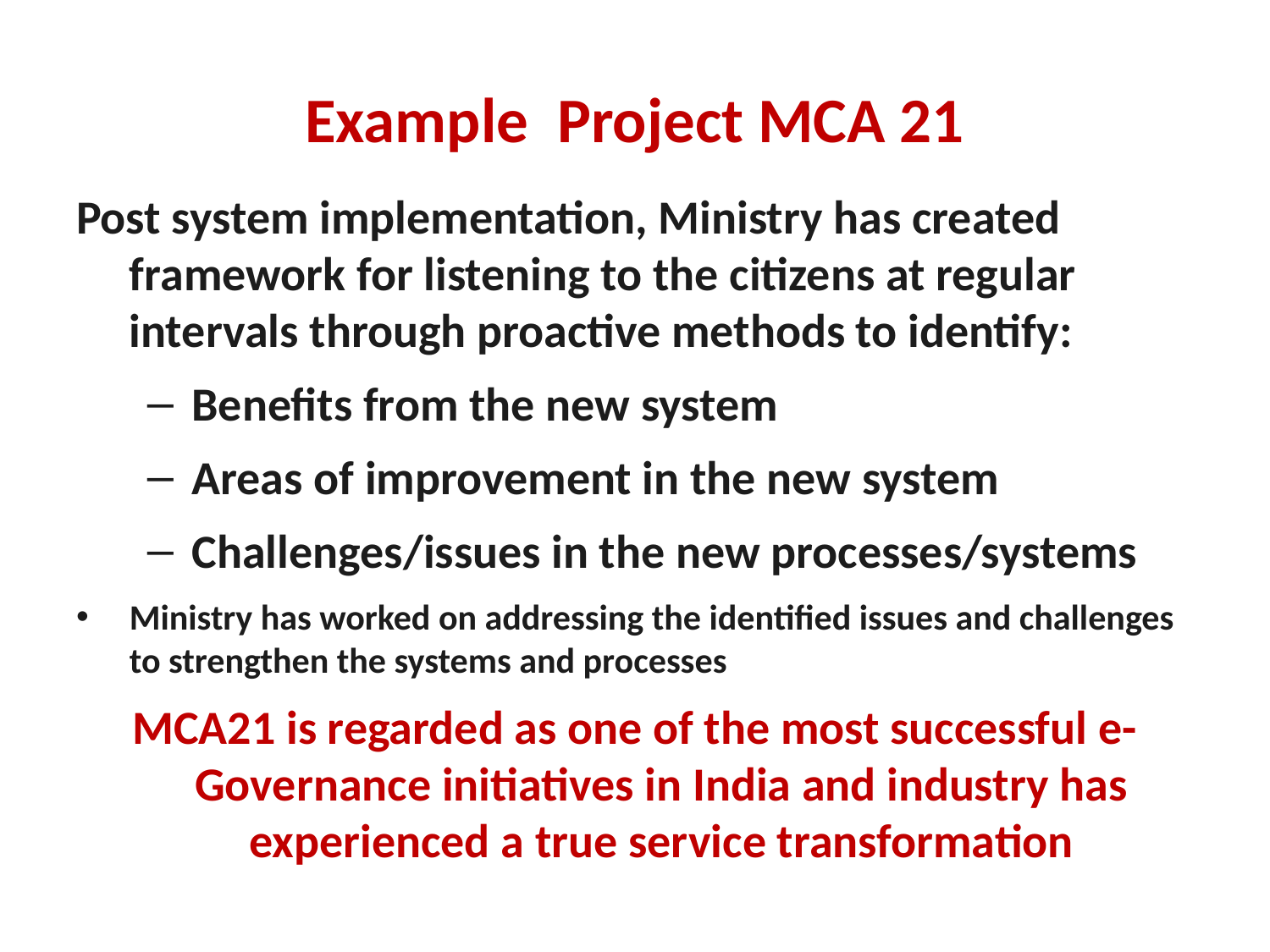

# Example  Project MCA 21
Post system implementation, Ministry has created framework for listening to the citizens at regular intervals through proactive methods to identify:
Benefits from the new system
Areas of improvement in the new system
Challenges/issues in the new processes/systems
Ministry has worked on addressing the identified issues and challenges to strengthen the systems and processes
MCA21 is regarded as one of the most successful e-Governance initiatives in India and industry has experienced a true service transformation